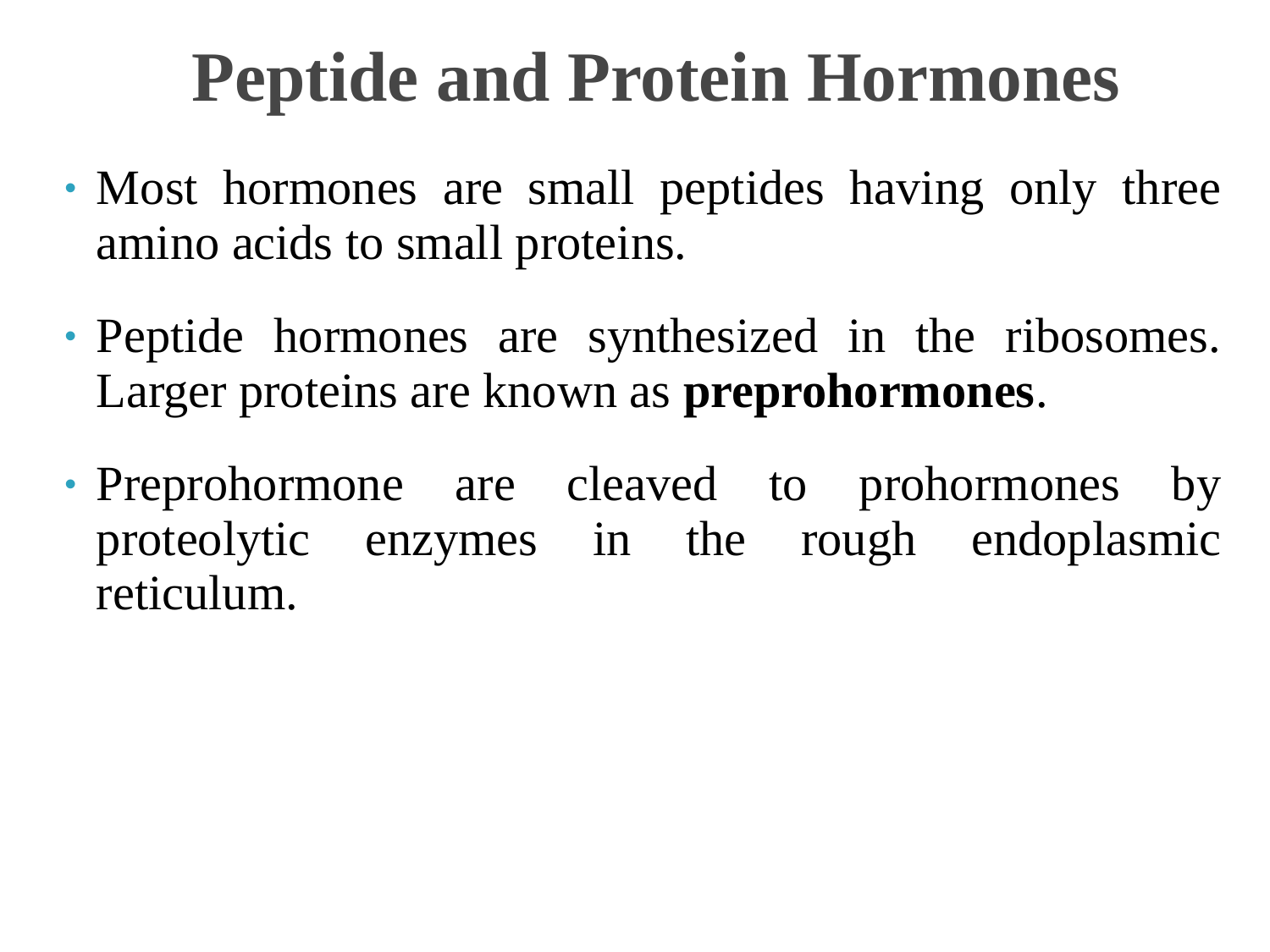

# Peptide and Protein Hormones
Most hormones are small peptides having only three amino acids to small proteins.
Peptide hormones are synthesized in the ribosomes. Larger proteins are known as preprohormones.
Preprohormone are cleaved to prohormones by proteolytic enzymes in the rough endoplasmic reticulum.